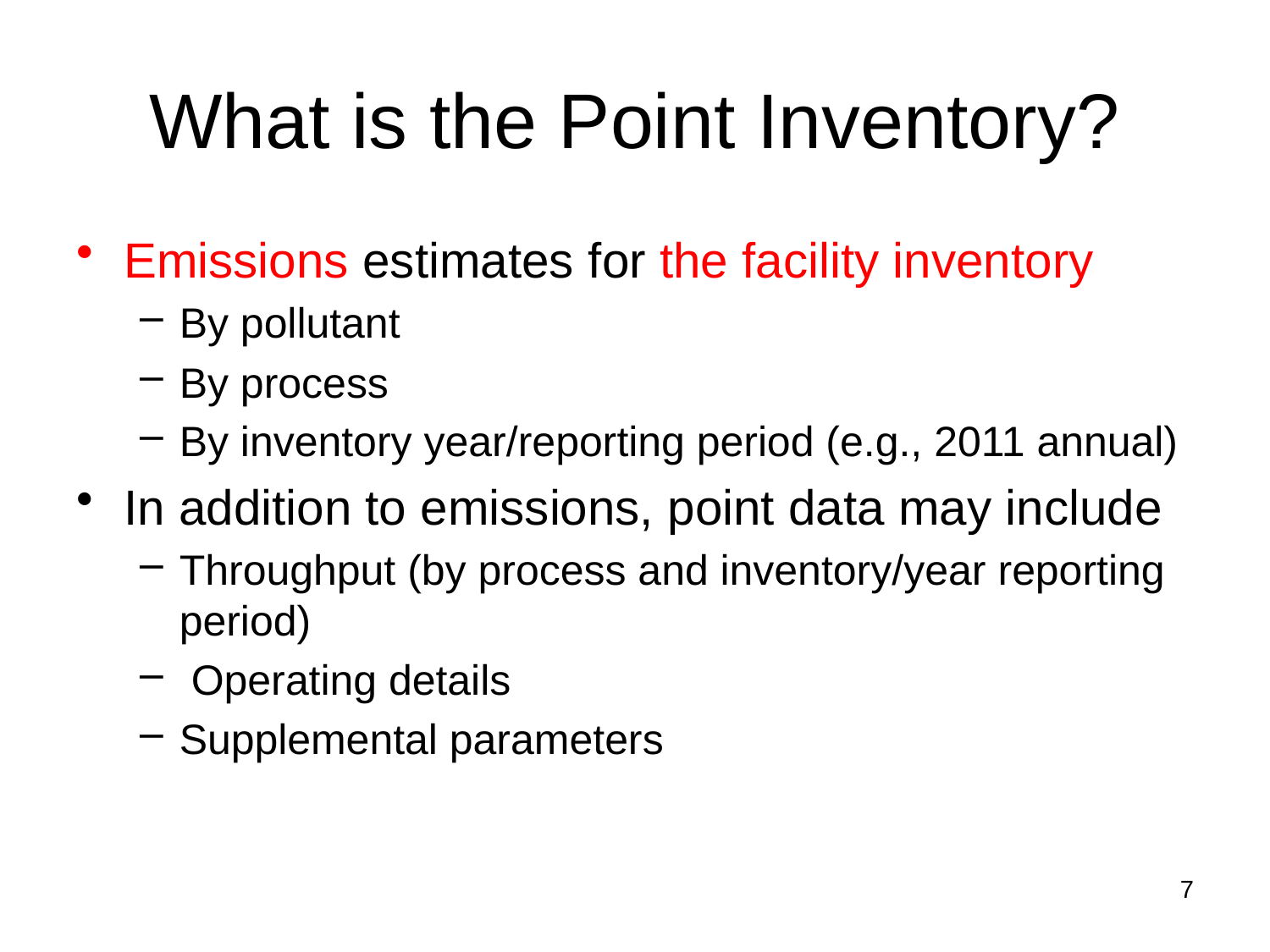

# What is the Point Inventory?
Emissions estimates for the facility inventory
By pollutant
By process
By inventory year/reporting period (e.g., 2011 annual)
In addition to emissions, point data may include
Throughput (by process and inventory/year reporting period)
 Operating details
Supplemental parameters

7